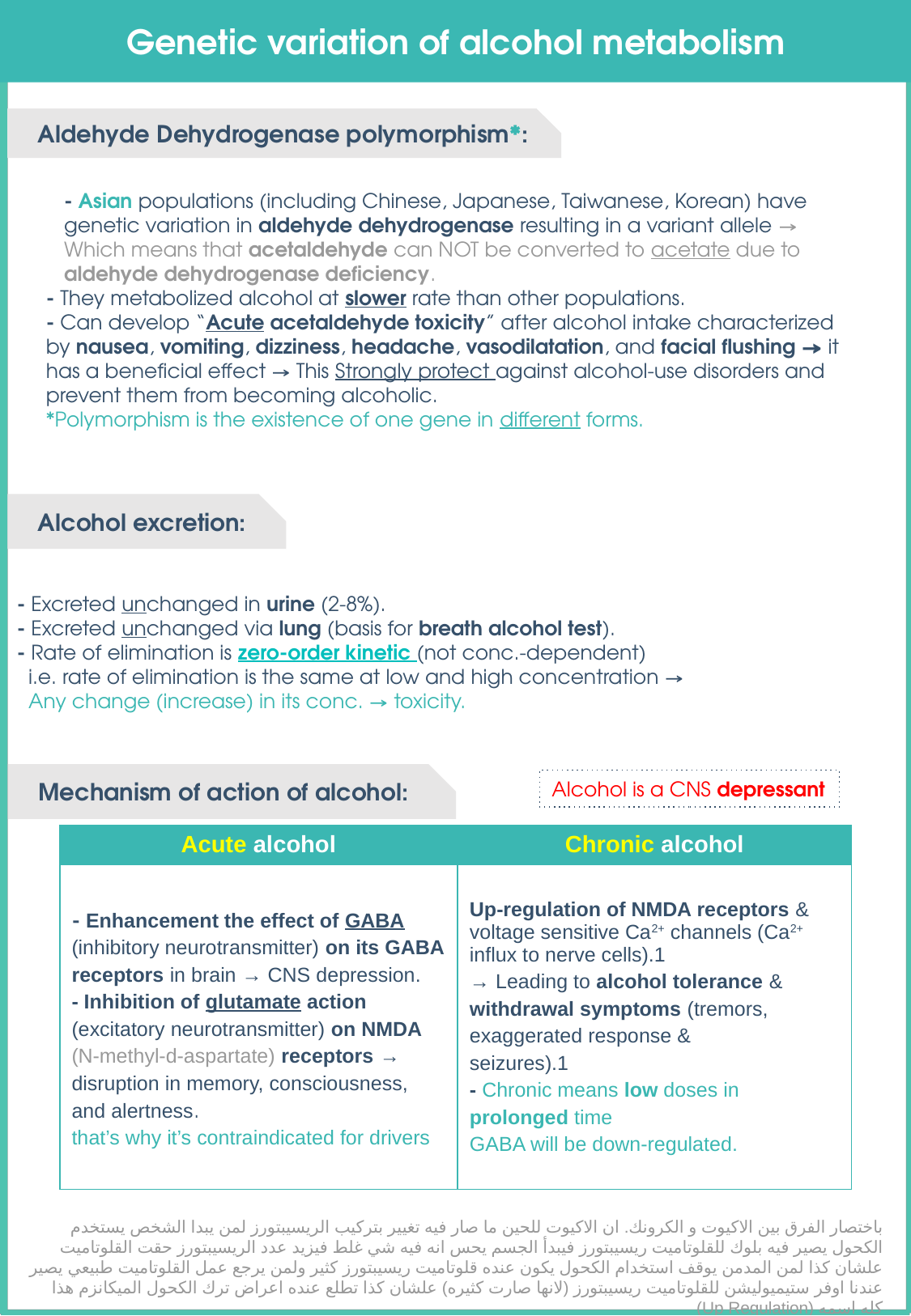

Genetic variation of alcohol metabolism
Aldehyde Dehydrogenase polymorphism*:
- Asian populations (including Chinese, Japanese, Taiwanese, Korean) have genetic variation in aldehyde dehydrogenase resulting in a variant allele → Which means that acetaldehyde can NOT be converted to acetate due to aldehyde dehydrogenase deficiency.
- They metabolized alcohol at slower rate than other populations.
- Can develop “Acute acetaldehyde toxicity” after alcohol intake characterized by nausea, vomiting, dizziness, headache, vasodilatation, and facial flushing → it has a beneficial effect → This Strongly protect against alcohol-use disorders and prevent them from becoming alcoholic.
*Polymorphism is the existence of one gene in different forms.

Alcohol excretion:
- Excreted unchanged in urine (2-8%).
- Excreted unchanged via lung (basis for breath alcohol test).
- Rate of elimination is zero-order kinetic (not conc.-dependent)
  i.e. rate of elimination is the same at low and high concentration →
  Any change (increase) in its conc. → toxicity.

Mechanism of action of alcohol:
Alcohol is a CNS depressant
| Acute alcohol | Chronic alcohol |
| --- | --- |
| - Enhancement the effect of GABA (inhibitory neurotransmitter) on its GABA receptors in brain → CNS depression. - Inhibition of glutamate action (excitatory neurotransmitter) on NMDA (N-methyl-d-aspartate) receptors → disruption in memory, consciousness, and alertness. that’s why it’s contraindicated for drivers | Up-regulation of NMDA receptors & voltage sensitive Ca2+ channels (Ca2+ influx to nerve cells).1 → Leading to alcohol tolerance & withdrawal symptoms (tremors, exaggerated response & seizures).1 - Chronic means low doses in prolonged time GABA will be down-regulated. |
باختصار الفرق بين الاكيوت و الكرونك. ان الاكيوت للحين ما صار فيه تغيير بتركيب الريسيبتورز لمن يبدا الشخص يستخدم الكحول يصير فيه بلوك للقلوتاميت ريسيبتورز فيبدأ الجسم يحس انه فيه شي غلط فيزيد عدد الريسيبتورز حقت القلوتاميت علشان كذا لمن المدمن يوقف استخدام الكحول يكون عنده قلوتاميت ريسيبتورز كثير ولمن يرجع عمل القلوتاميت طبيعي يصير عندنا اوفر ستيميوليشن للقلوتاميت ريسيبتورز (لانها صارت كثيره) علشان كذا تطلع عنده اعراض ترك الكحول الميكانزم هذا كله اسمه (Up Regulation)